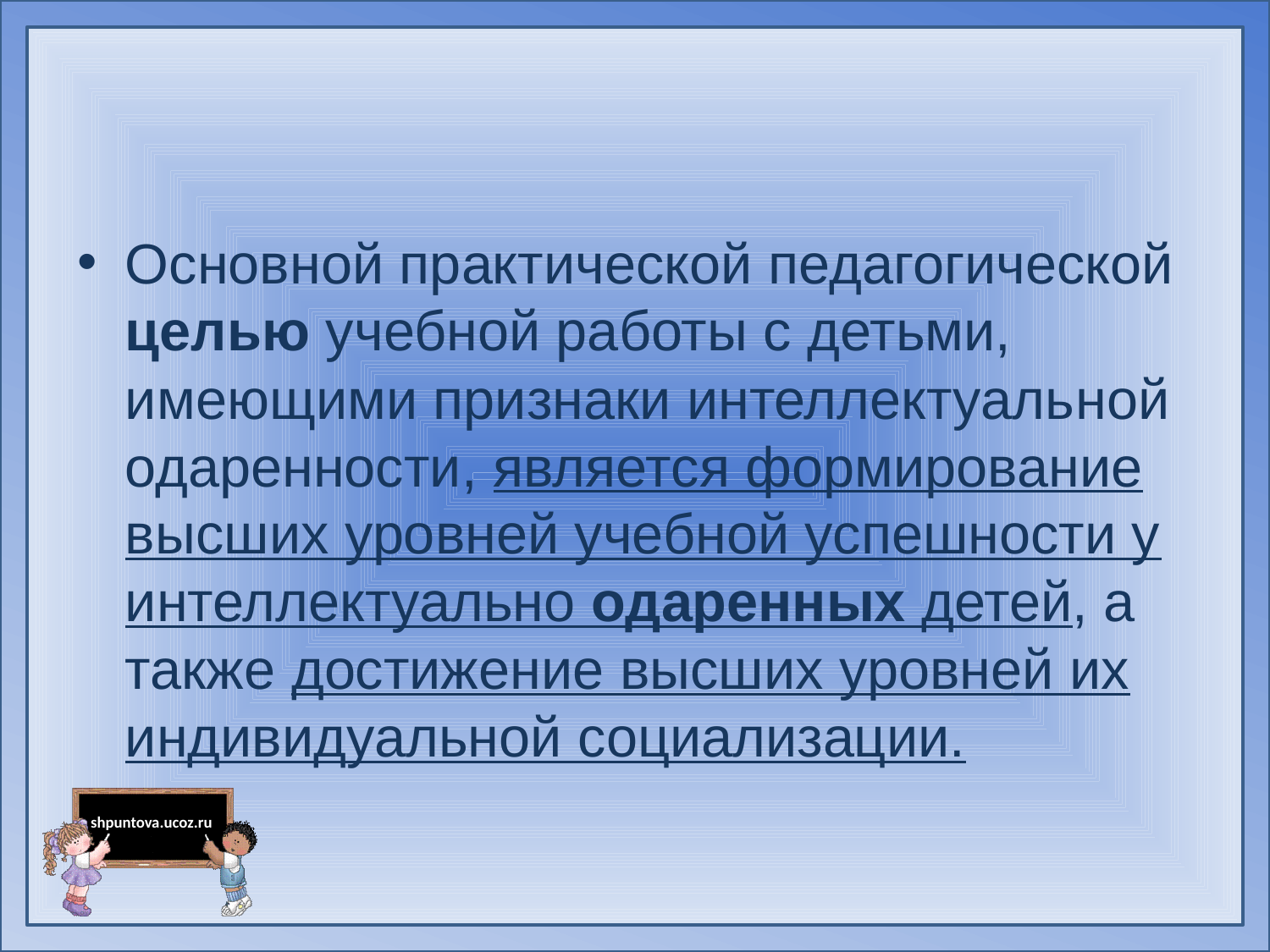

#
Основной практической педагогической целью учебной работы с детьми, имеющими признаки интеллектуаль­ной одаренности, является формирование высших уровней учебной успешности у интеллектуально одаренных детей, а также достижение высших уровней их индивидуальной социализации.